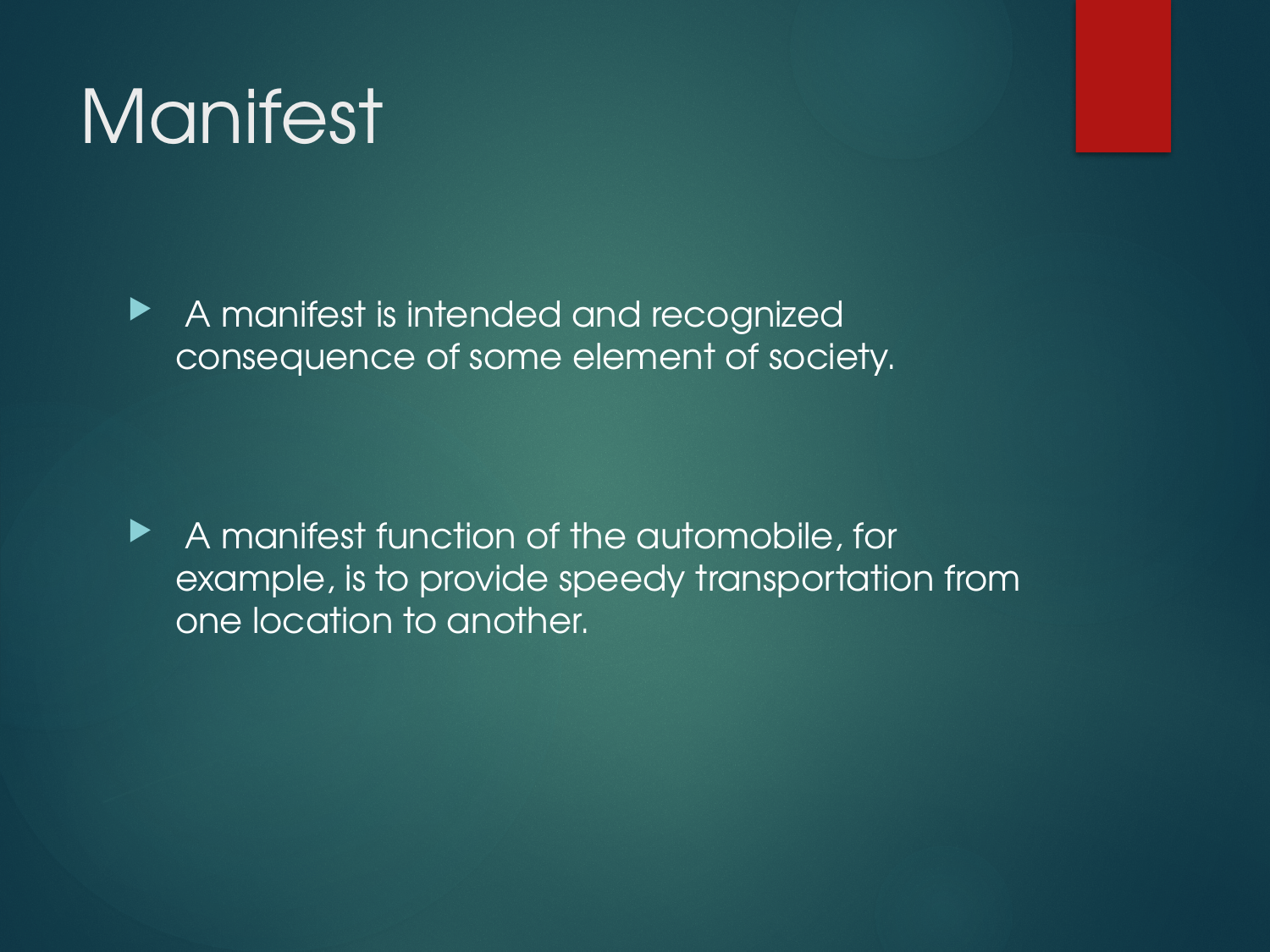

# Manifest
 A manifest is intended and recognized consequence of some element of society.

 A manifest function of the automobile, for example, is to provide speedy transportation from one location to another.